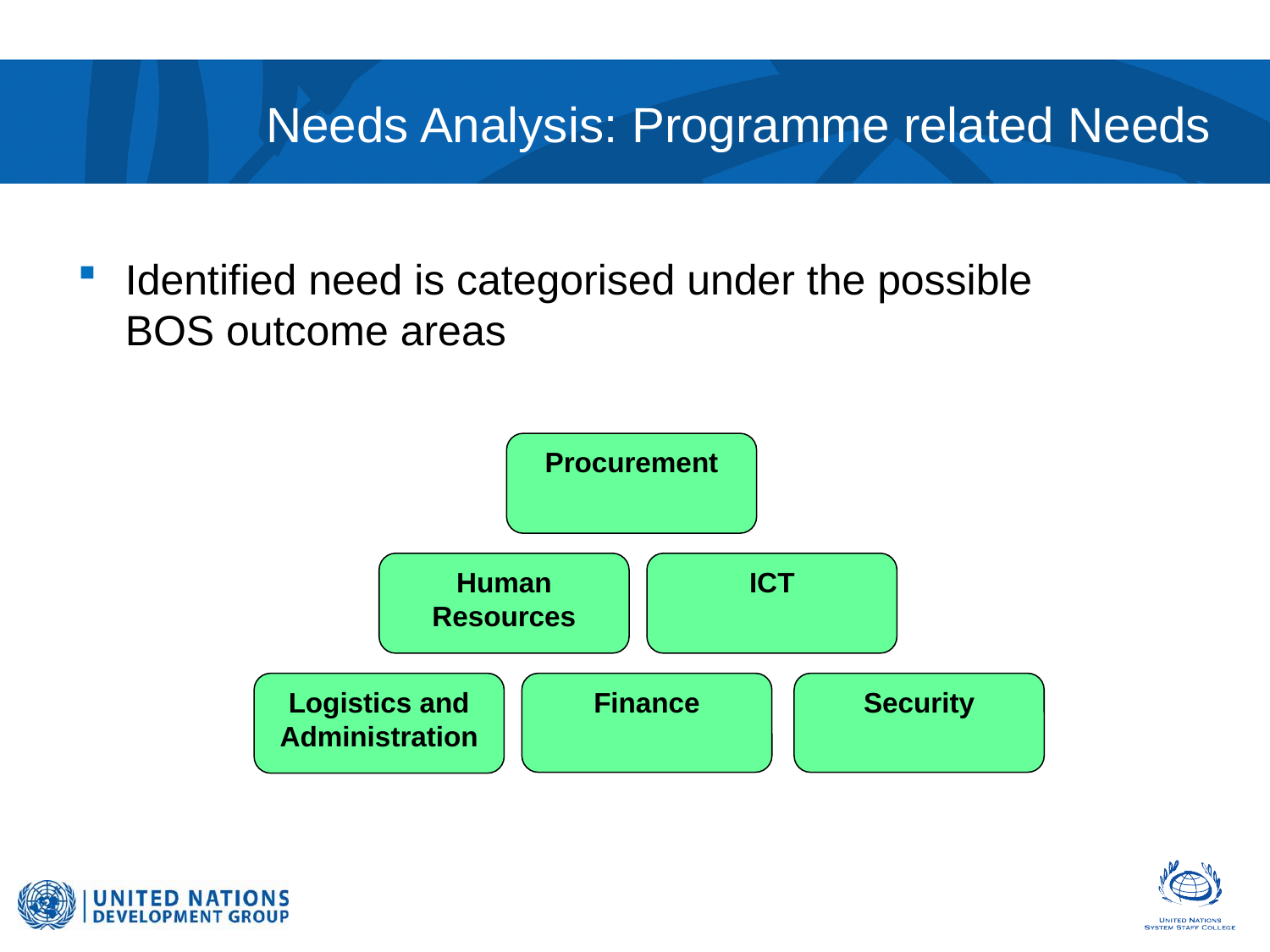

# Needs Analysis: Programme related Needs
Identified need is categorised under the possible BOS outcome areas

Procurement
Human Resources

ICT

Logistics and Administration

Finance

Security